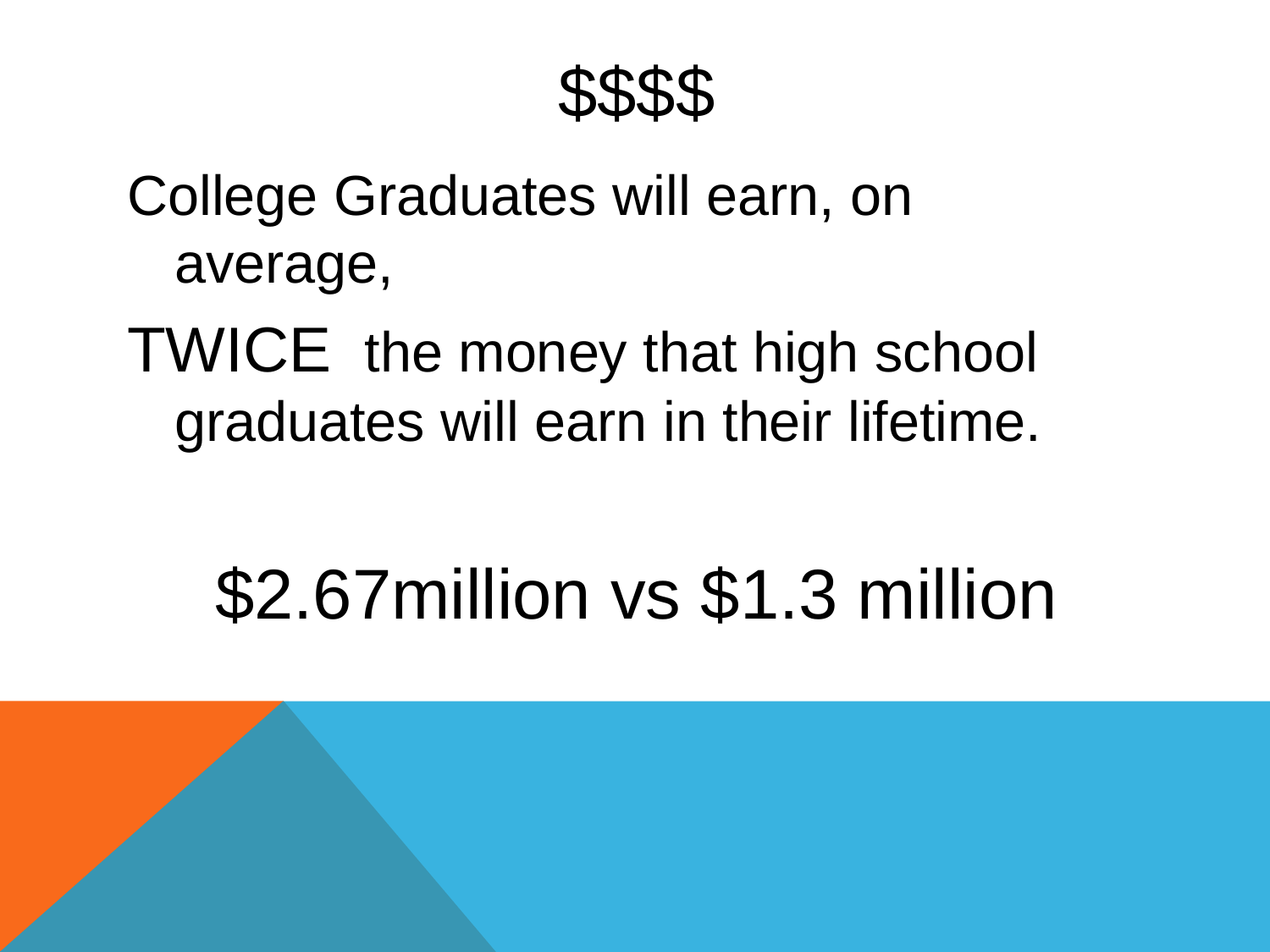

# $$$$
College Graduates will earn, on average,
TWICE  the money that high school graduates will earn in their lifetime.

$2.67million vs $1.3 million